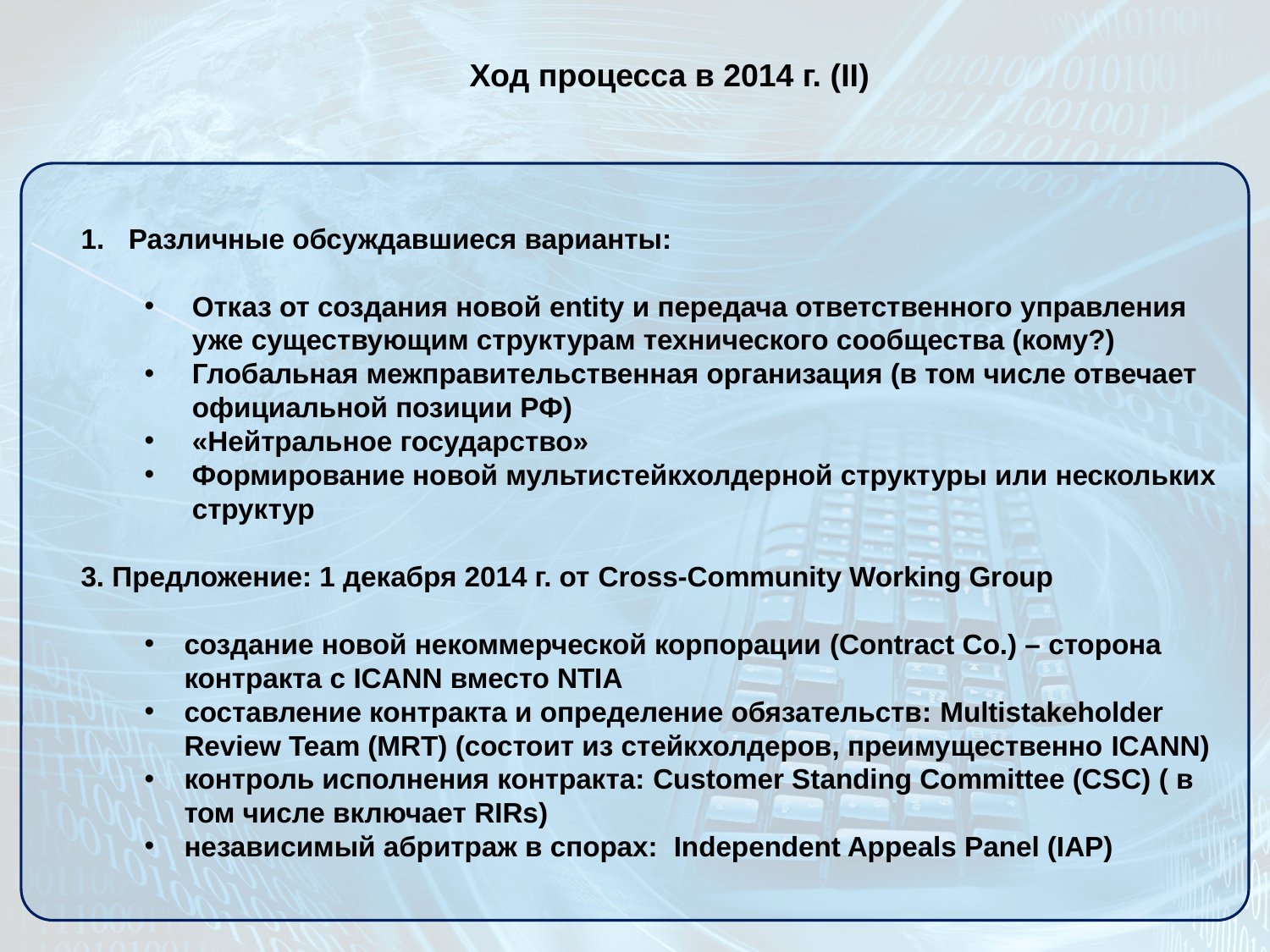

# Ход процесса в 2014 г. (II)

Различные обсуждавшиеся варианты:

Отказ от создания новой entity и передача ответственного управления уже существующим структурам технического сообщества (кому?)
Глобальная межправительственная организация (в том числе отвечает официальной позиции РФ)
«Нейтральное государство»
Формирование новой мультистейкхолдерной структуры или нескольких структур

3. Предложение: 1 декабря 2014 г. от Cross-Community Working Group

создание новой некоммерческой корпорации (Contract Co.) – сторона контракта с ICANN вместо NTIA
составление контракта и определение обязательств: Multistakeholder Review Team (MRT) (состоит из стейкхолдеров, преимущественно ICANN)
контроль исполнения контракта: Customer Standing Committee (CSC) ( в том числе включает RIRs)
независимый абритраж в спорах:  Independent Appeals Panel (IAP)